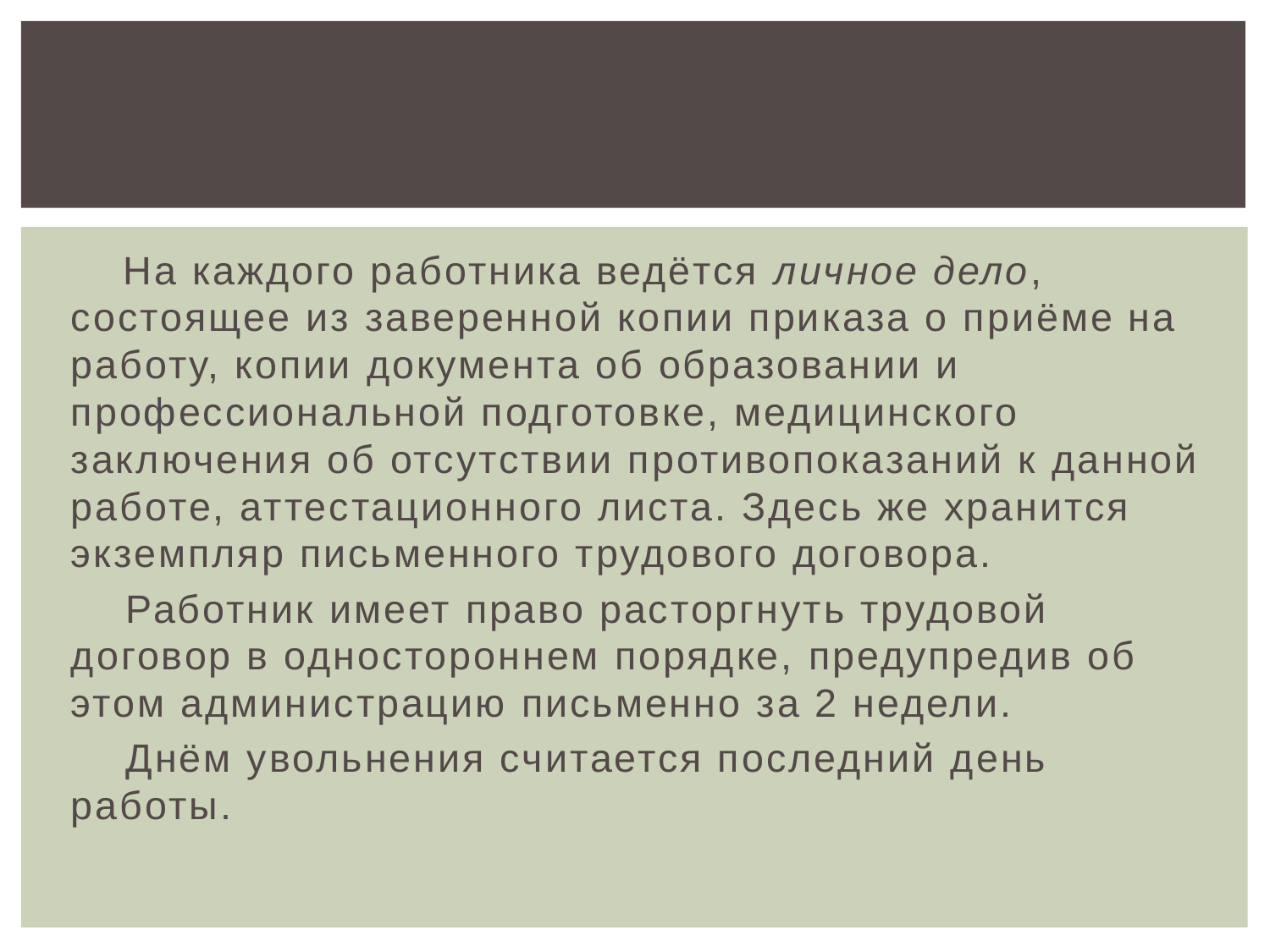

На каждого работника ведётся личное дело, состоящее из заверенной копии приказа о приёме на работу, копии документа об образовании и профессиональной подготовке, медицинского заключения об отсутствии противопоказаний к данной работе, аттестационного листа. Здесь же хранится экземпляр письменного трудового договора.
    Работник имеет право расторгнуть трудовой договор в одностороннем порядке, предупредив об этом администрацию письменно за 2 недели.
    Днём увольнения считается последний день работы.